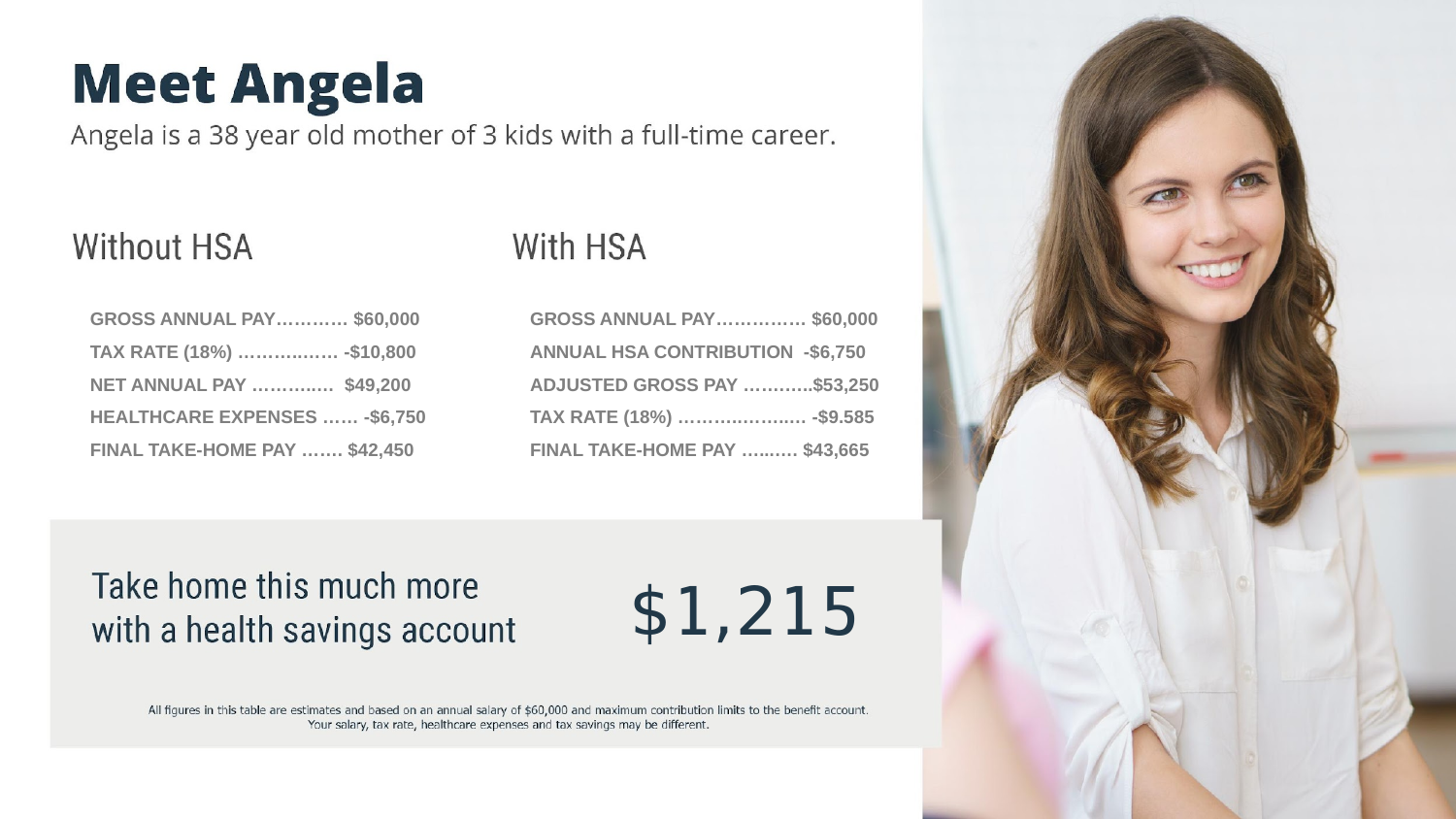

GROSS ANNUAL PAY………… $60,000
TAX RATE (18%) ………..…… -$10,800
NET ANNUAL PAY ………..…  $49,200
HEALTHCARE EXPENSES …… -$6,750
FINAL TAKE-HOME PAY ……. $42,450
GROSS ANNUAL PAY…………… $60,000
ANNUAL HSA CONTRIBUTION  -$6,750
ADJUSTED GROSS PAY …….…..$53,250
TAX RATE (18%) ………..……..… -$9.585
FINAL TAKE-HOME PAY …...…. $43,665
$1,215